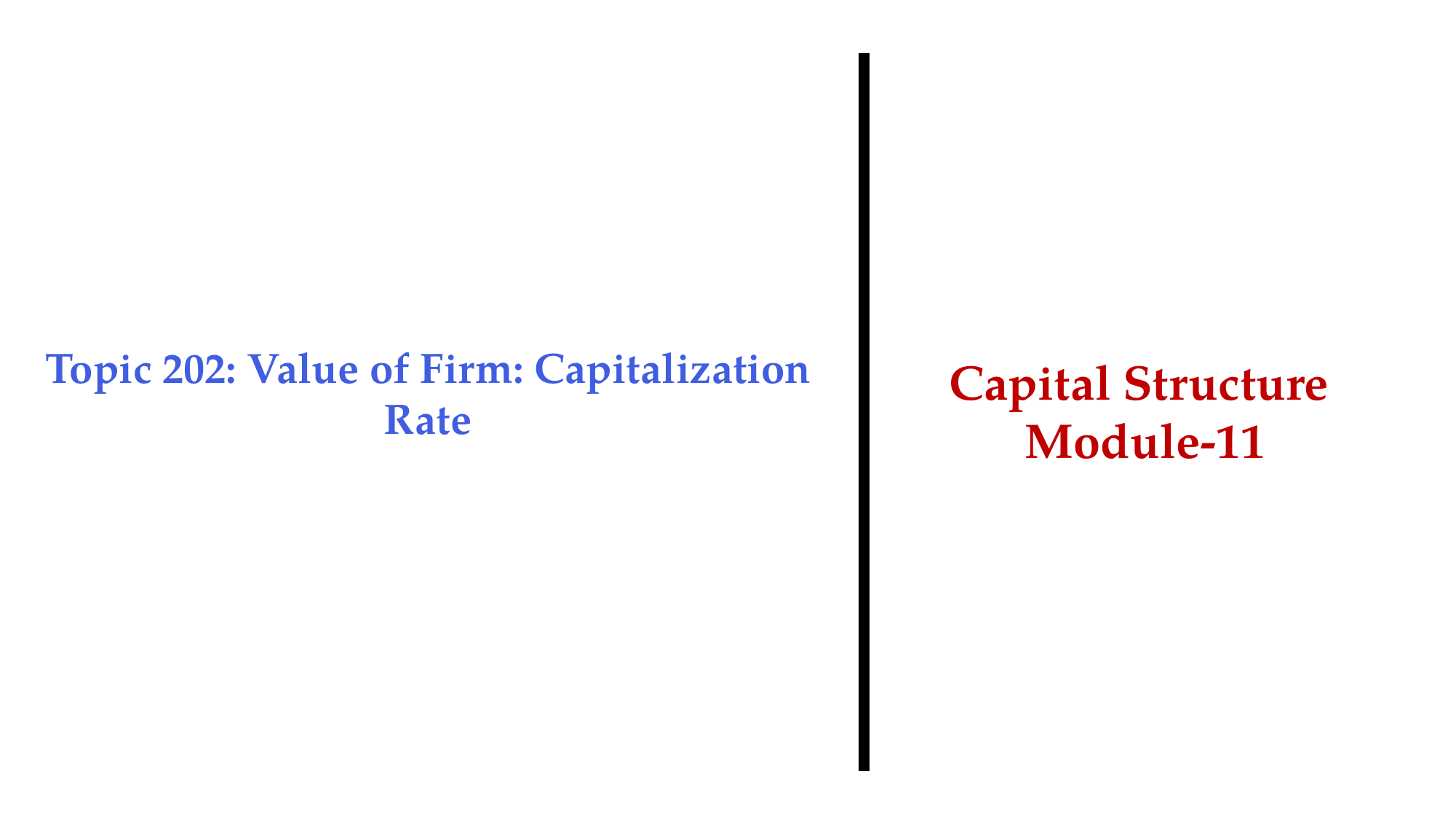

Topic 202: Value of Firm: Capitalization Rate
Capital Structure
Module-11